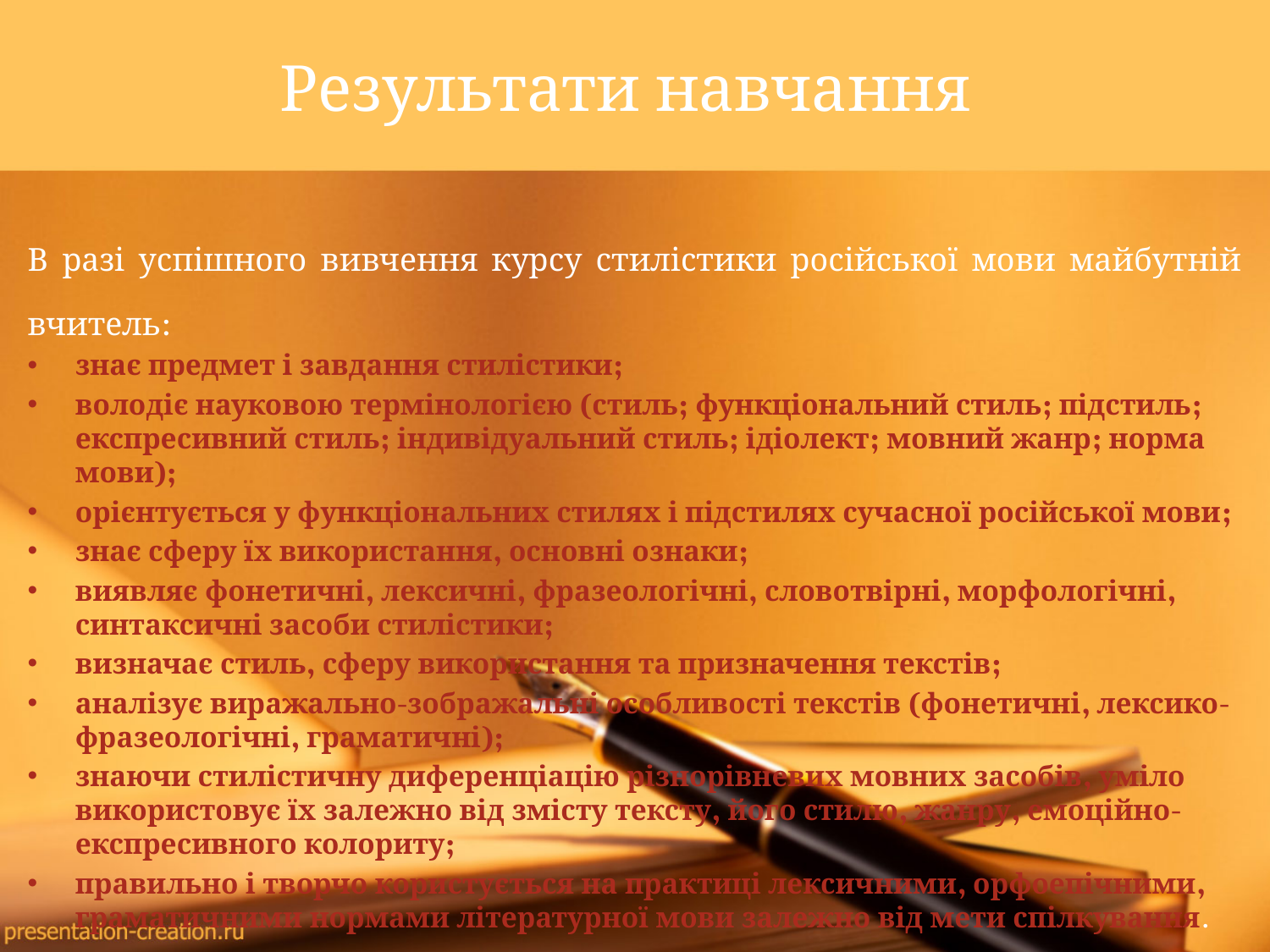

# Результати навчання
В разі успішного вивчення курсу стилістики російської мови майбутній вчитель:
знає предмет і завдання стилістики;
володіє науковою термінологією (стиль; функціональний стиль; підстиль; експресивний стиль; індивідуальний стиль; ідіолект; мовний жанр; норма мови);
орієнтується у функціональних стилях і підстилях сучасної російської мови;
знає сферу їх використання, основні ознаки;
виявляє фонетичні, лексичні, фразеологічні, словотвірні, морфологічні, синтаксичні засоби стилістики;
визначає стиль, сферу використання та призначення текстів;
аналізує виражально-зображальні особливості текстів (фонетичні, лексико-фразеологічні, граматичні);
знаючи стилістичну диференціацію різнорівневих мовних засобів, уміло використовує їх залежно від змісту тексту, його стилю, жанру, емоційно-експресивного колориту;
правильно і творчо користується на практиці лексичними, орфоепічними, граматичними нормами літературної мови залежно від мети спілкування.